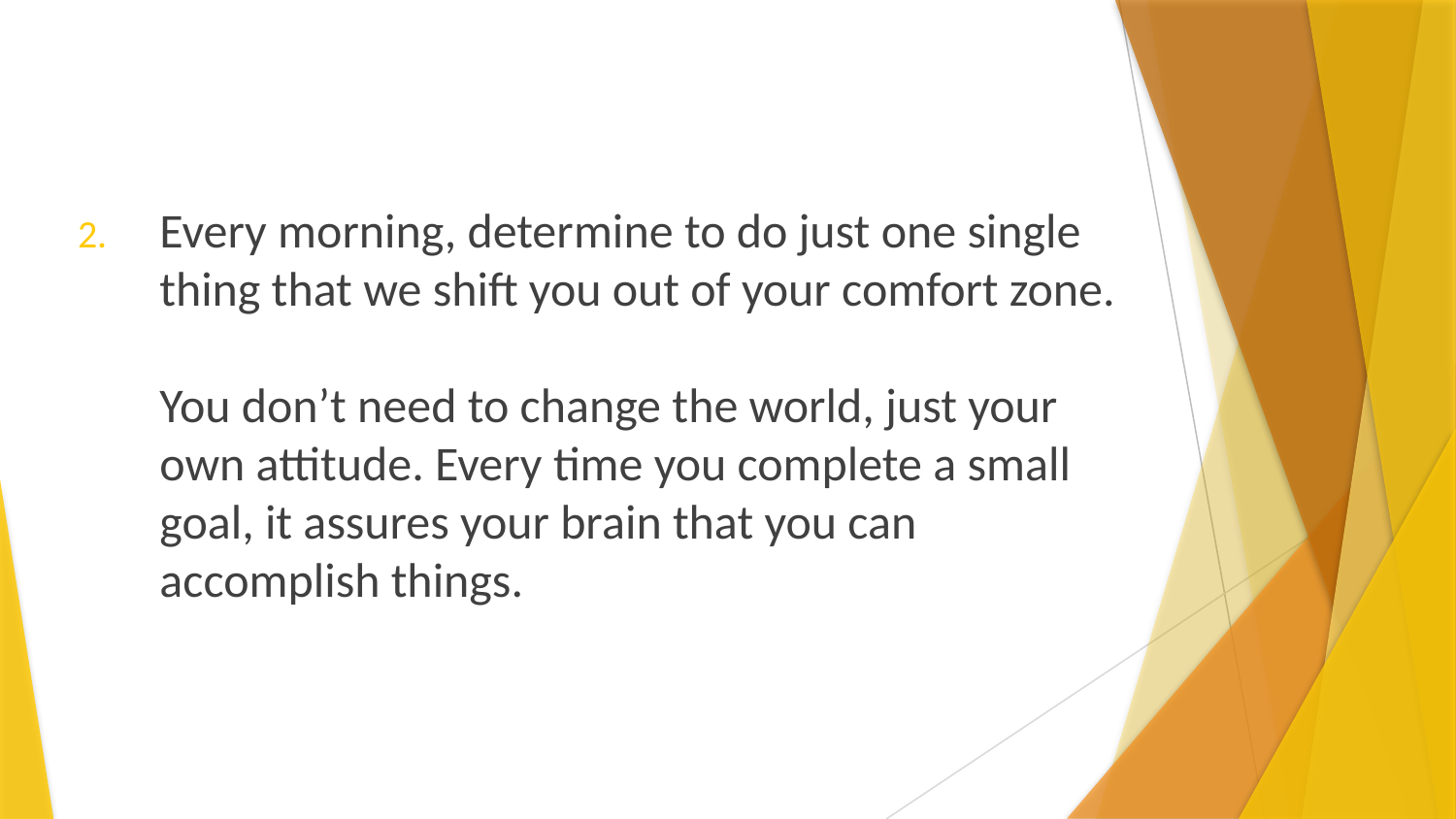

Every morning, determine to do just one single thing that we shift you out of your comfort zone.
You don’t need to change the world, just your own attitude. Every time you complete a small goal, it assures your brain that you can accomplish things.